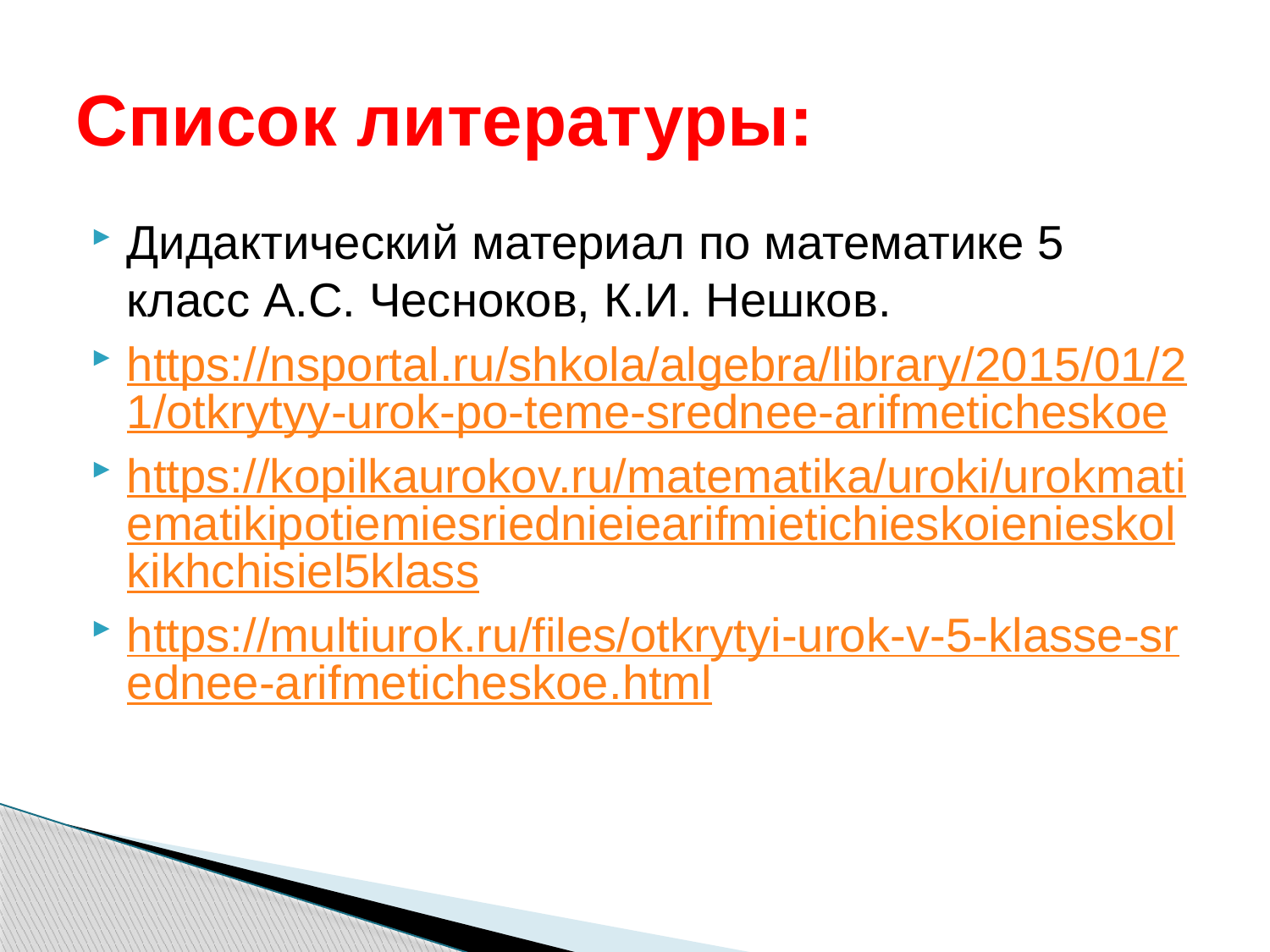

# Список литературы:
Дидактический материал по математике 5 класс А.С. Чесноков, К.И. Нешков.
https://nsportal.ru/shkola/algebra/library/2015/01/21/otkrytyy-urok-po-teme-srednee-arifmeticheskoe
https://kopilkaurokov.ru/matematika/uroki/urokmatiematikipotiemiesriednieiearifmietichieskoienieskolkikhchisiel5klass
https://multiurok.ru/files/otkrytyi-urok-v-5-klasse-srednee-arifmeticheskoe.html